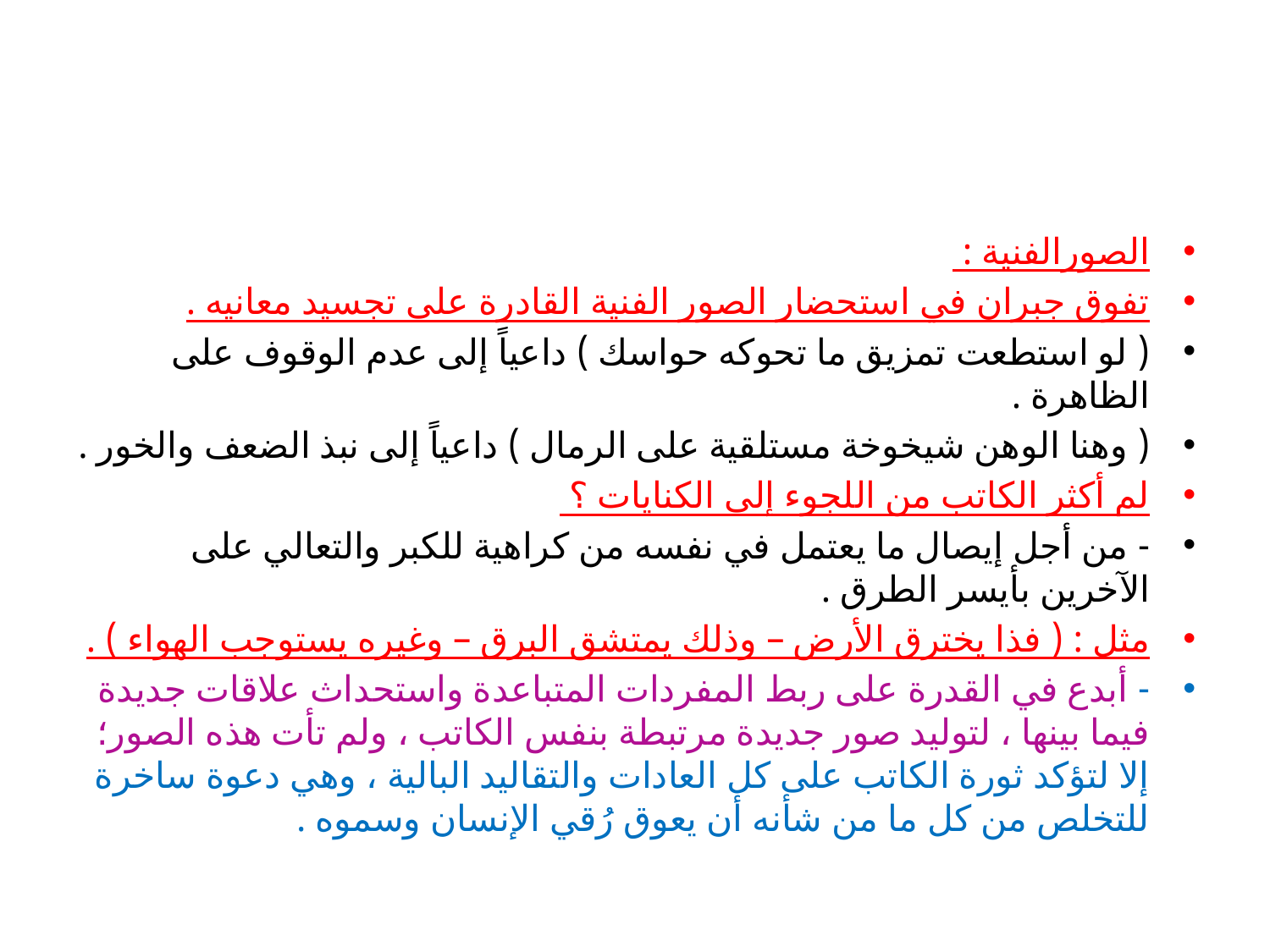

#
الصورالفنية :
تفوق جبران في استحضار الصور الفنية القادرة على تجسيد معانيه .
( لو استطعت تمزيق ما تحوكه حواسك ) داعياً إلى عدم الوقوف على الظاهرة .
( وهنا الوهن شيخوخة مستلقية على الرمال ) داعياً إلى نبذ الضعف والخور .
لم أكثر الكاتب من اللجوء إلى الكنايات ؟
- من أجل إيصال ما يعتمل في نفسه من كراهية للكبر والتعالي على الآخرين بأيسر الطرق .
مثل : ( فذا يخترق الأرض – وذلك يمتشق البرق – وغيره يستوجب الهواء ) .
- أبدع في القدرة على ربط المفردات المتباعدة واستحداث علاقات جديدة فيما بينها ، لتوليد صور جديدة مرتبطة بنفس الكاتب ، ولم تأت هذه الصور؛ إلا لتؤكد ثورة الكاتب على كل العادات والتقاليد البالية ، وهي دعوة ساخرة للتخلص من كل ما من شأنه أن يعوق رُقي الإنسان وسموه .